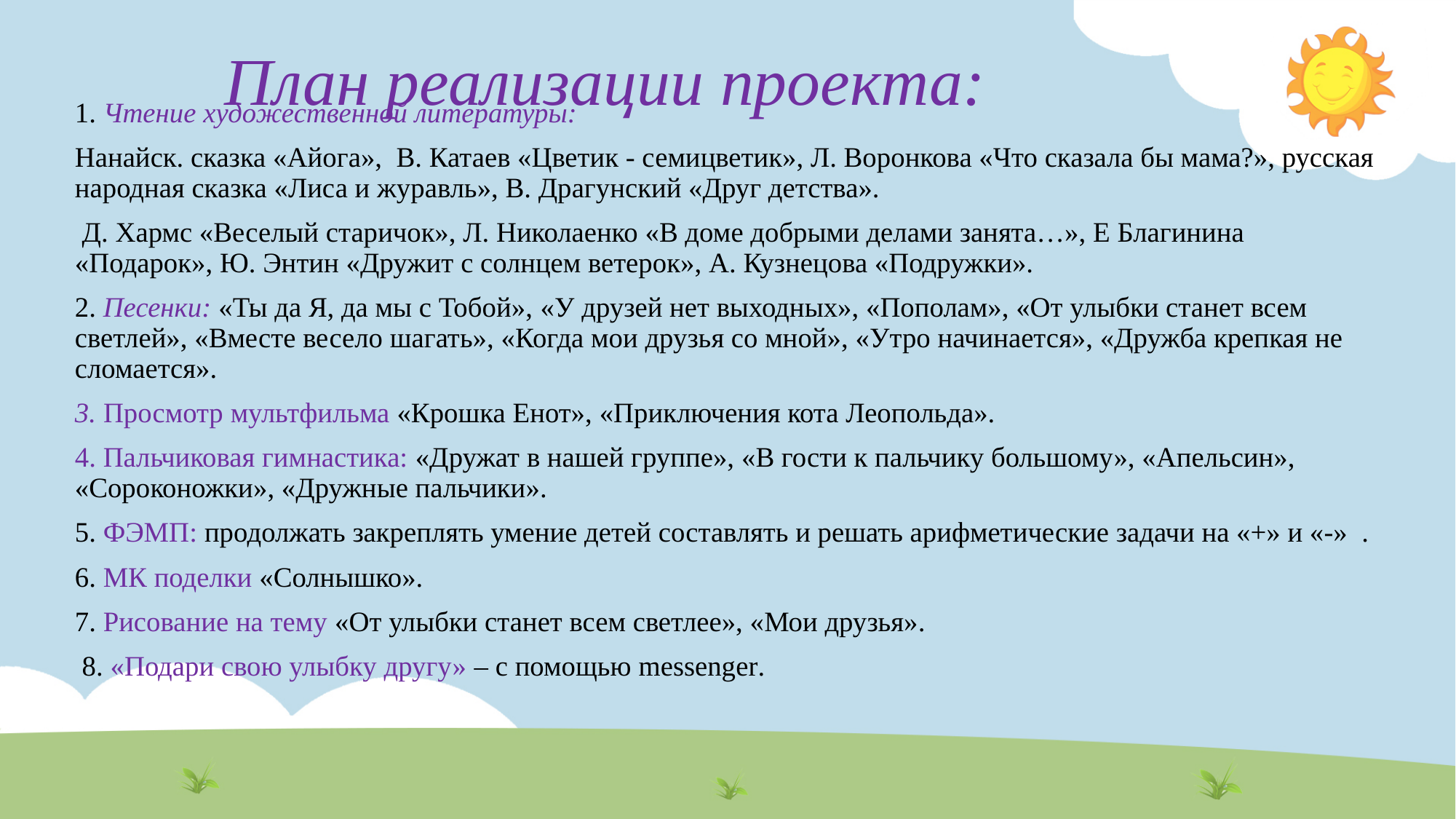

План реализации проекта:
1. Чтение художественной литературы:
Нанайск. сказка «Айога»,  В. Катаев «Цветик - семицветик», Л. Воронкова «Что сказала бы мама?», русская народная сказка «Лиса и журавль», В. Драгунский «Друг детства».
 Д. Хармс «Веселый старичок», Л. Николаенко «В доме добрыми делами занята…», Е Благинина «Подарок», Ю. Энтин «Дружит с солнцем ветерок», А. Кузнецова «Подружки».
2. Песенки: «Ты да Я, да мы с Тобой», «У друзей нет выходных», «Пополам», «От улыбки станет всем светлей», «Вместе весело шагать», «Когда мои друзья со мной», «Утро начинается», «Дружба крепкая не сломается».
3. Просмотр мультфильма «Крошка Енот», «Приключения кота Леопольда».
4. Пальчиковая гимнастика: «Дружат в нашей группе», «В гости к пальчику большому», «Апельсин», «Сороконожки», «Дружные пальчики».
5. ФЭМП: продолжать закреплять умение детей составлять и решать арифметические задачи на «+» и «-»  .
6. МК поделки «Солнышко».
7. Рисование на тему «От улыбки станет всем светлее», «Мои друзья».
 8. «Подари свою улыбку другу» – с помощью messenger.